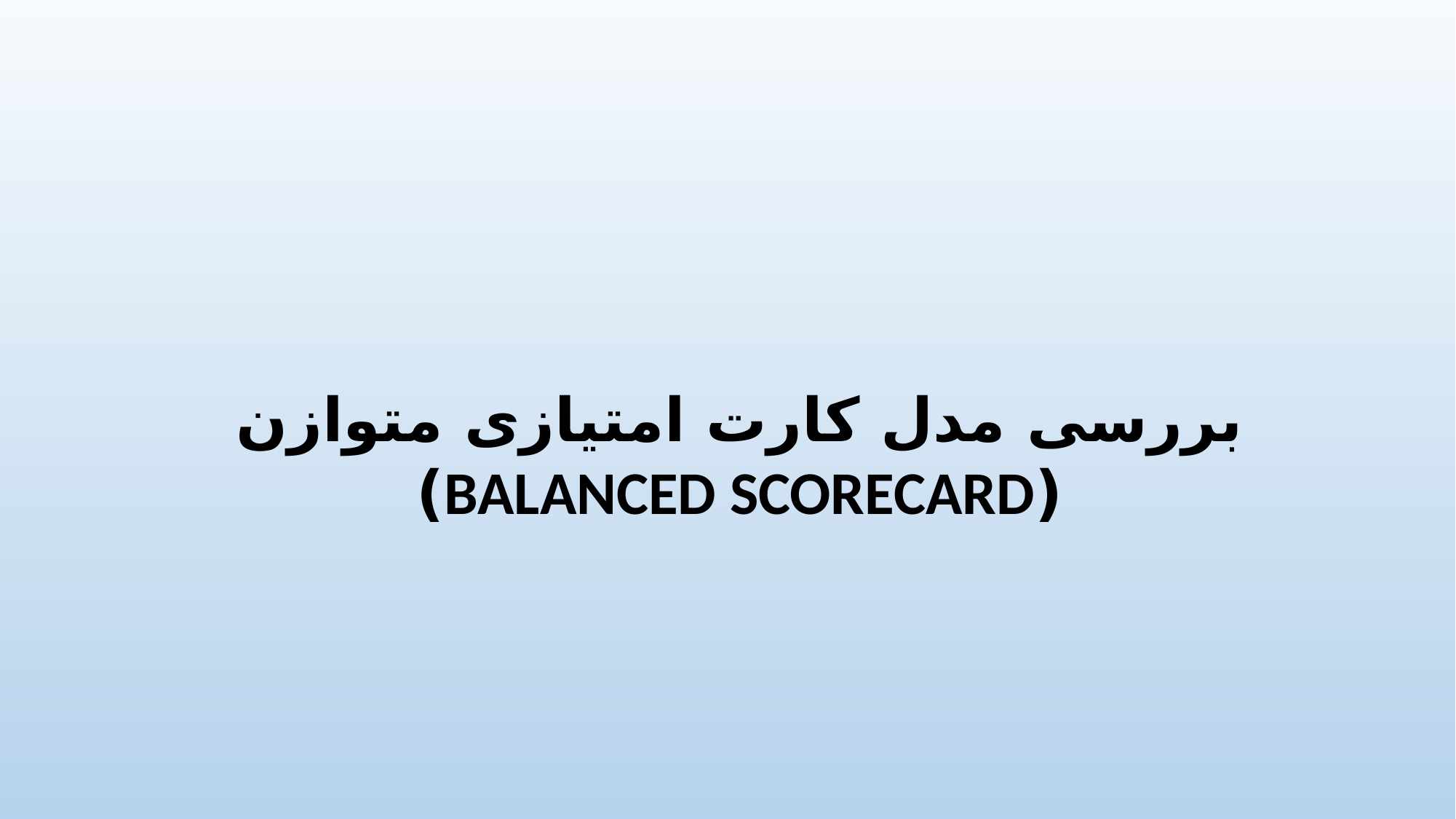

بررسی مدل کارت امتیازی متوازن
(BALANCED SCORECARD)